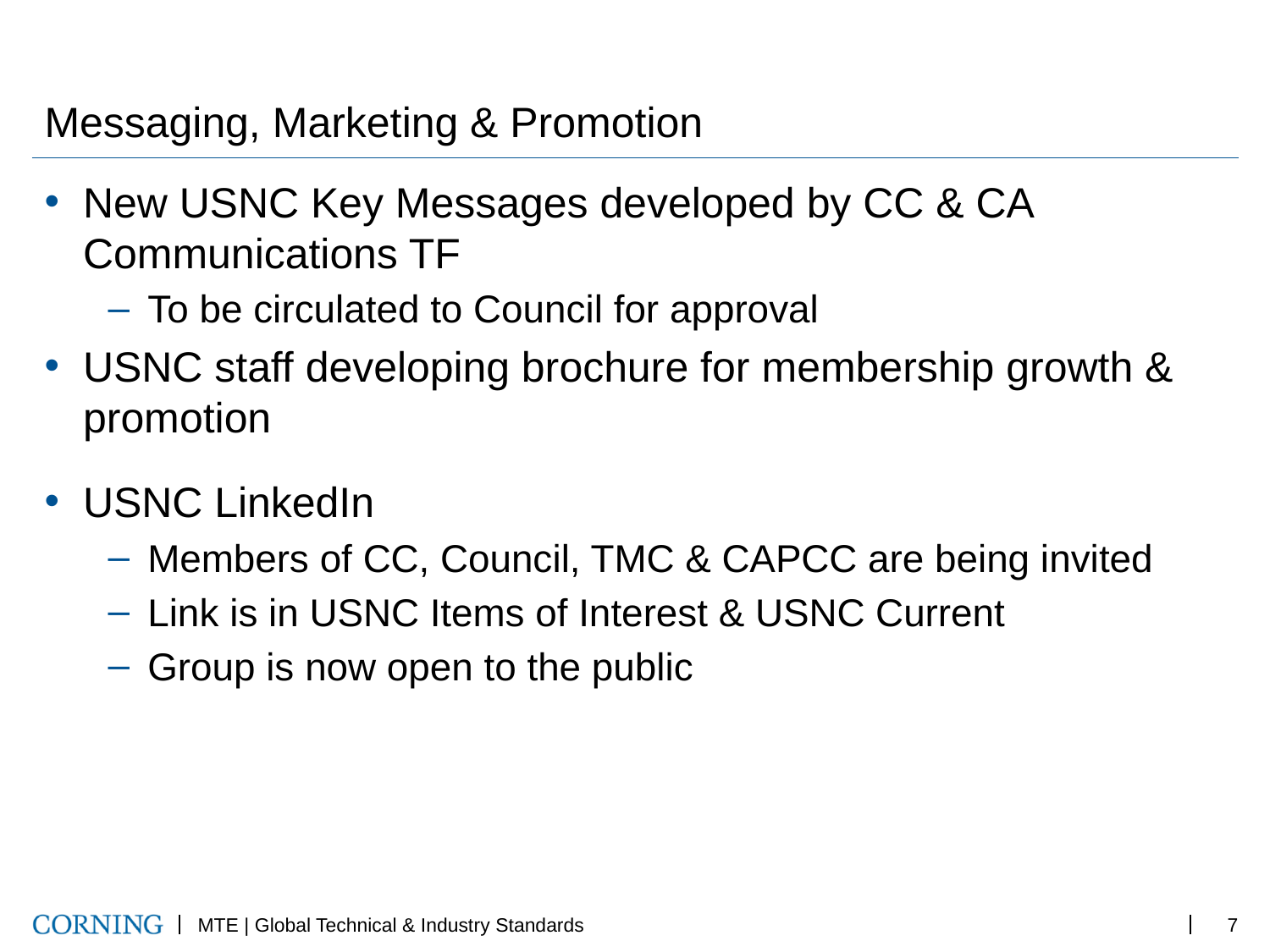

# Messaging, Marketing & Promotion
New USNC Key Messages developed by CC & CA Communications TF
To be circulated to Council for approval
USNC staff developing brochure for membership growth & promotion
USNC LinkedIn
Members of CC, Council, TMC & CAPCC are being invited
Link is in USNC Items of Interest & USNC Current
Group is now open to the public